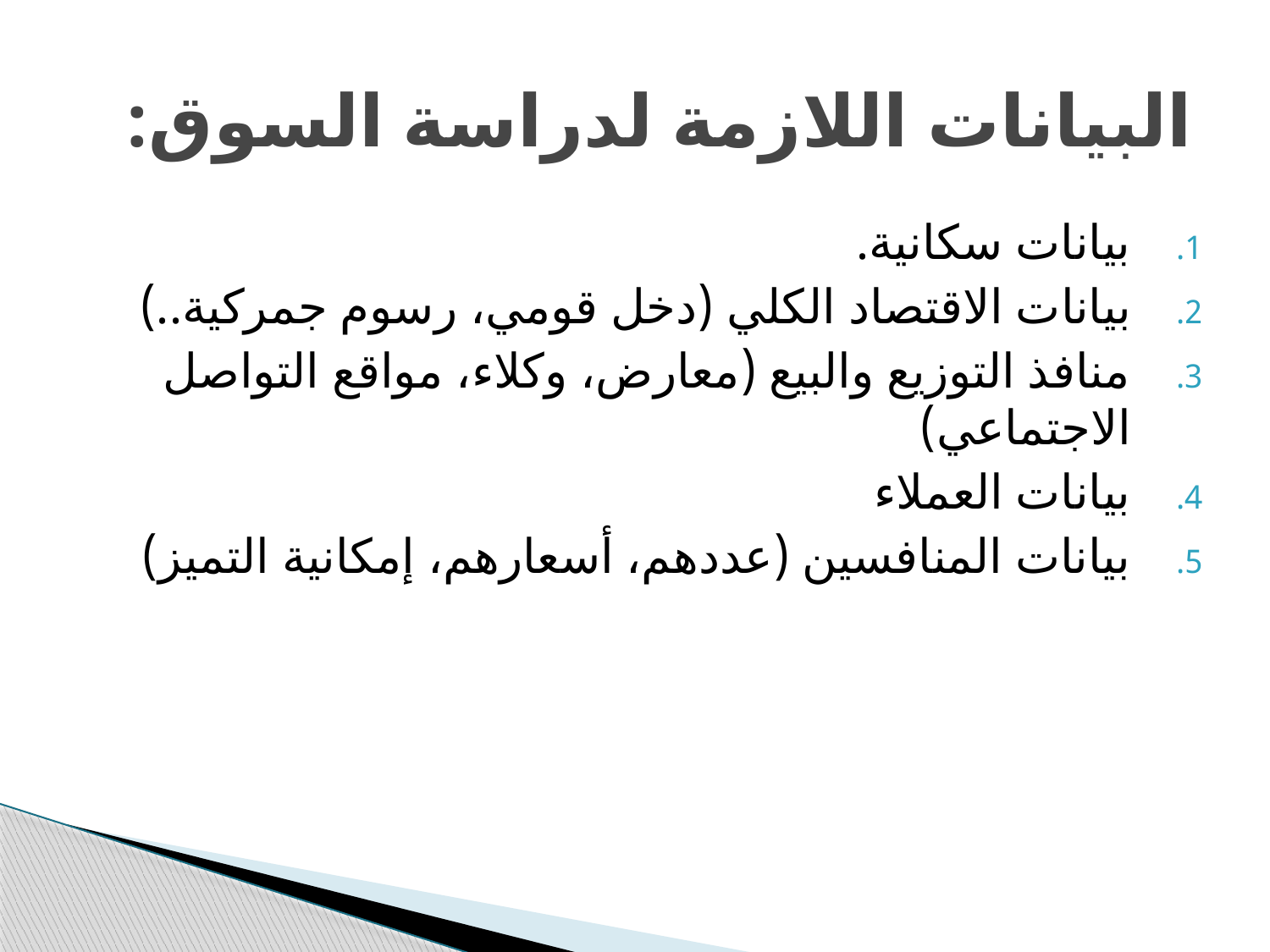

# البيانات اللازمة لدراسة السوق:
بيانات سكانية.
بيانات الاقتصاد الكلي (دخل قومي، رسوم جمركية..)
منافذ التوزيع والبيع (معارض، وكلاء، مواقع التواصل الاجتماعي)
بيانات العملاء
بيانات المنافسين (عددهم، أسعارهم، إمكانية التميز)